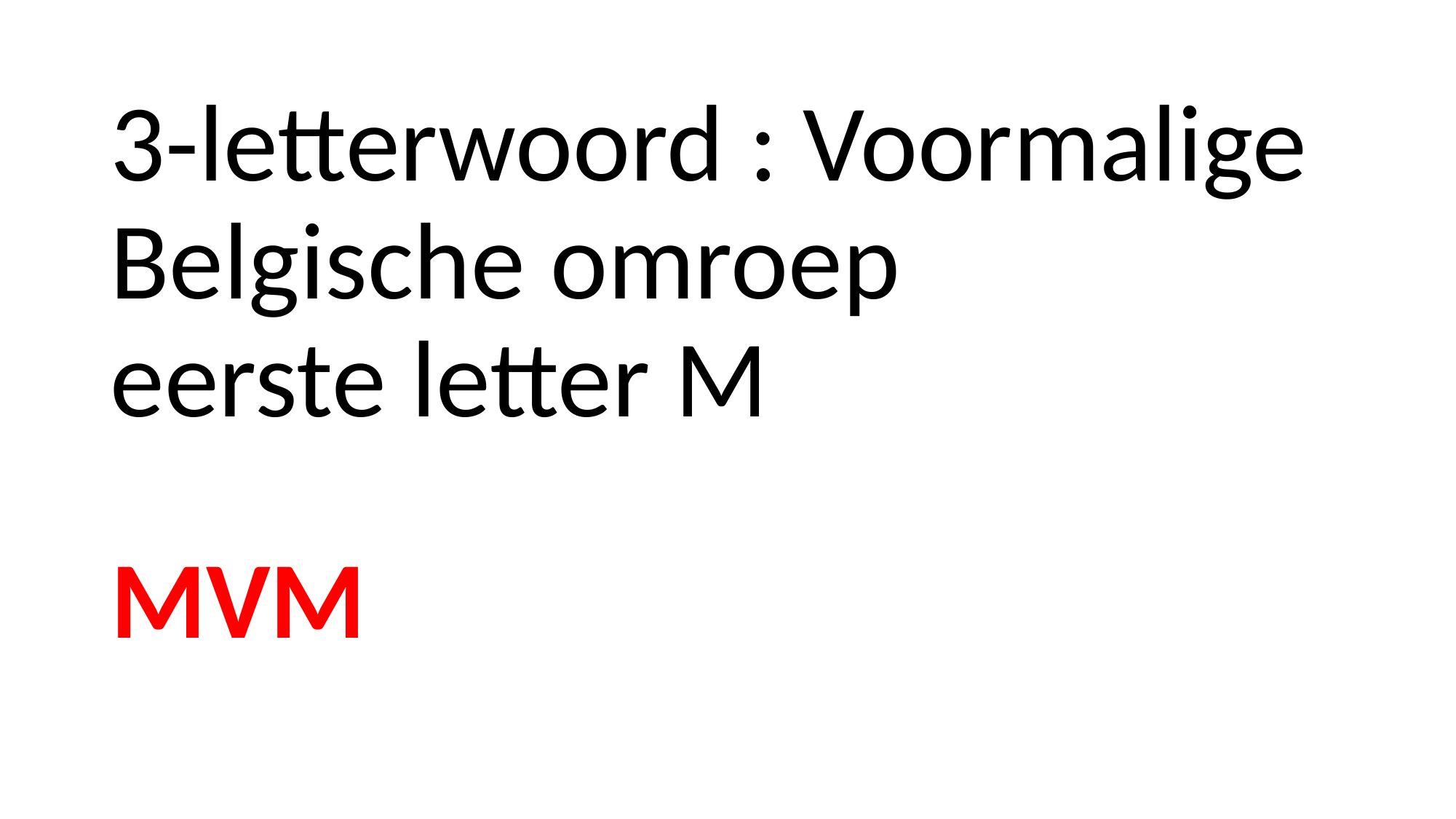

# 3-letterwoord : Voormalige Belgische omroep eerste letter M
MVM